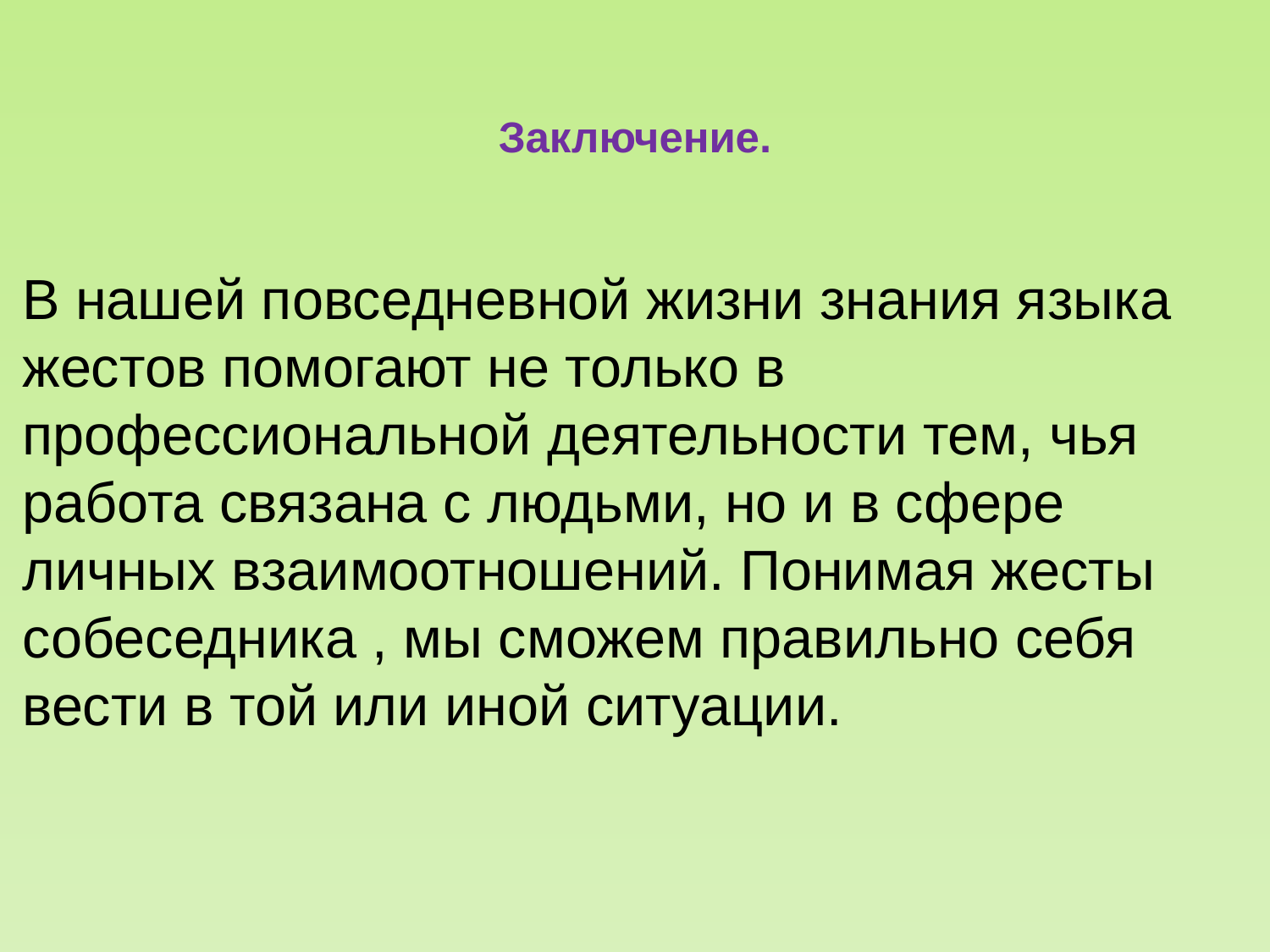

# Заключение.

В нашей повседневной жизни знания языка жестов помогают не только в профессиональной деятельности тем, чья работа связана с людьми, но и в сфере личных взаимоотношений. Понимая жесты собеседника , мы сможем правильно себя вести в той или иной ситуации.